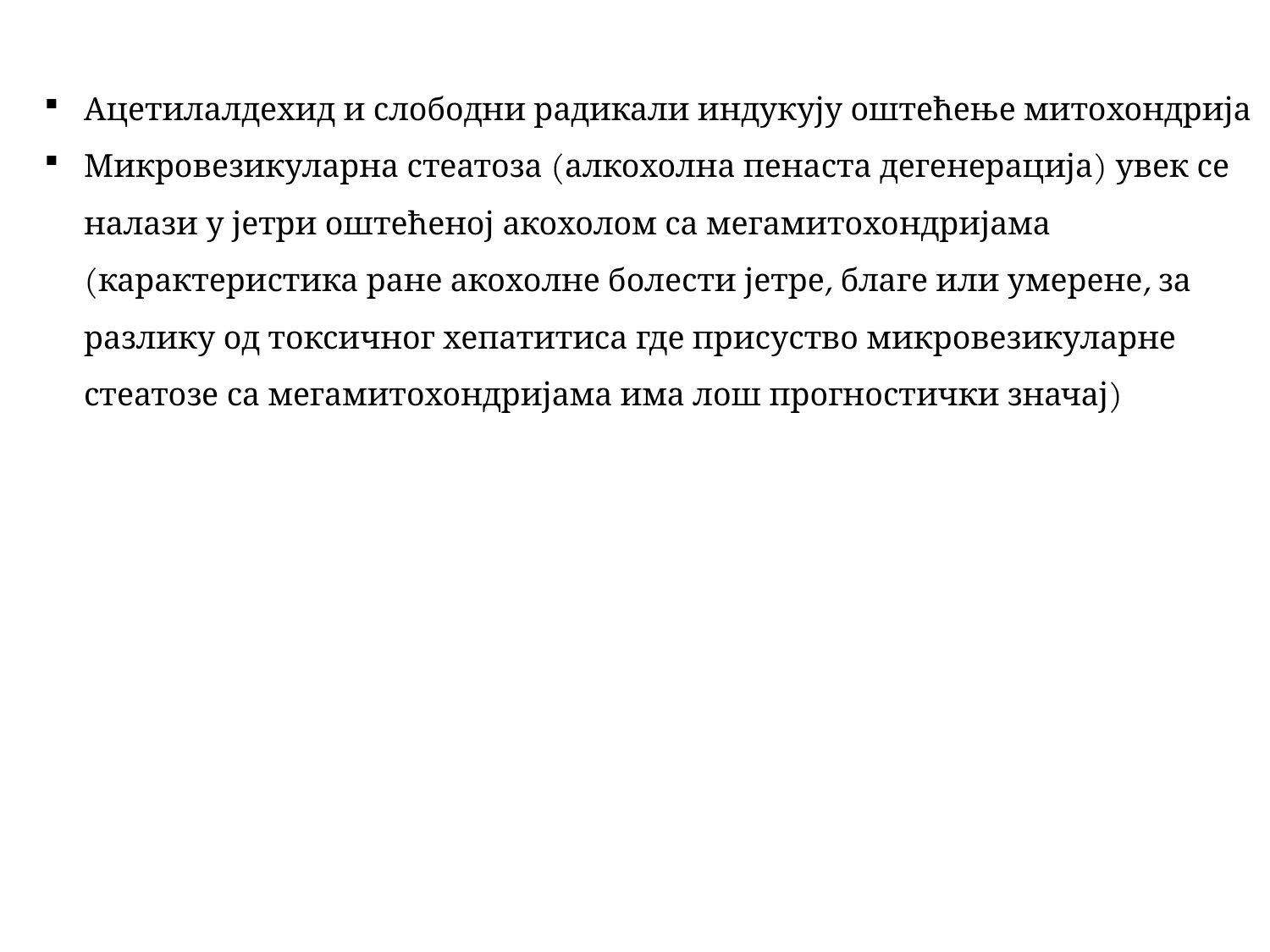

Ацетилалдехид и слободни радикали индукују оштећење митохондрија
Микровезикуларна стеатоза (алкохолна пенаста дегенерација) увек се налази у јетри оштећеној акохолом са мегамитохондријама (карактеристика ране акохолне болести јетре, благе или умерене, за разлику од токсичног хепатитиса где присуство микровезикуларне стеатозе са мегамитохондријама има лош прогностички значај)